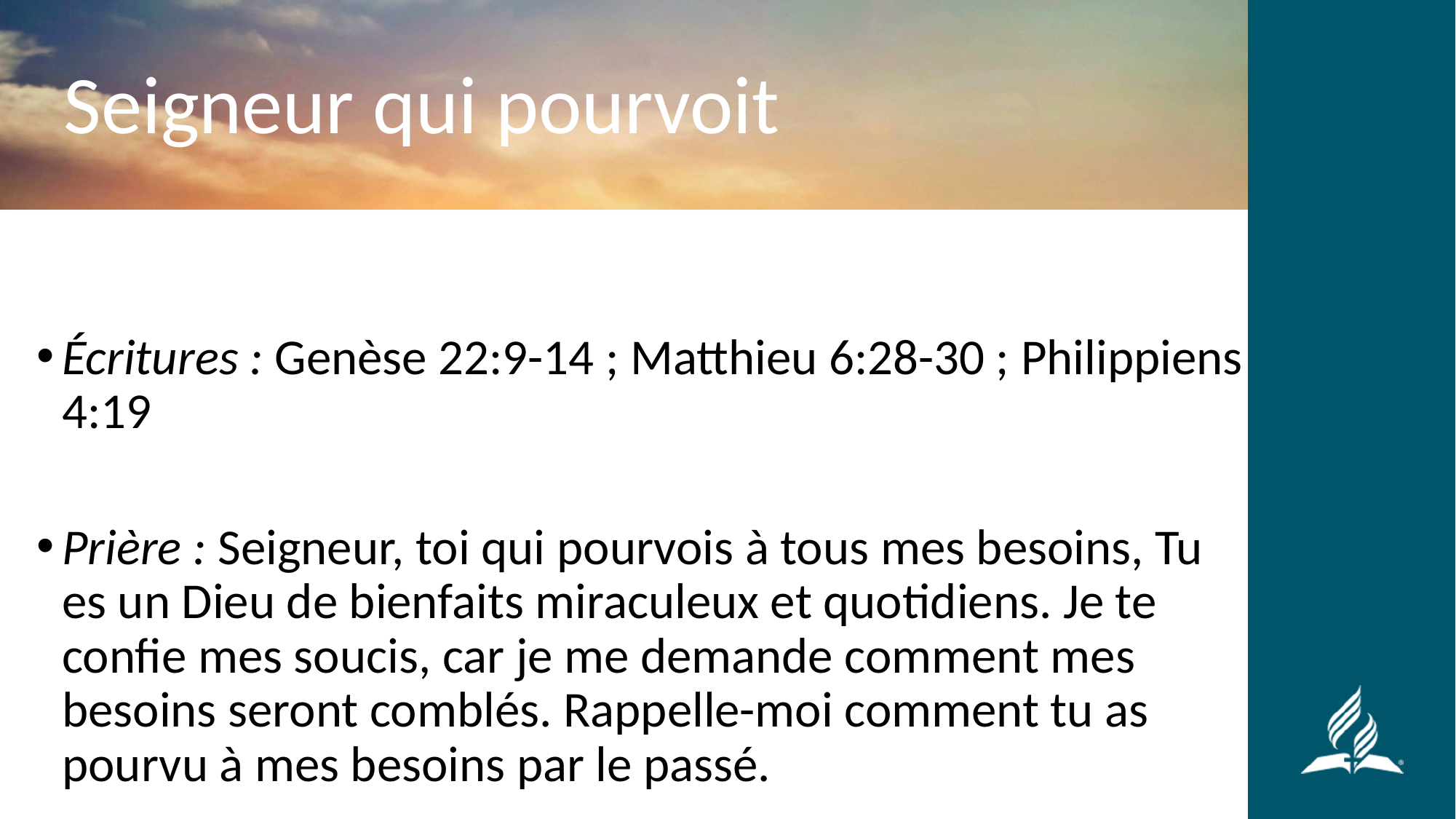

Seigneur qui pourvoit

Écritures : Genèse 22:9-14 ; Matthieu 6:28-30 ; Philippiens 4:19

Prière : Seigneur, toi qui pourvois à tous mes besoins, Tu es un Dieu de bienfaits miraculeux et quotidiens. Je te confie mes soucis, car je me demande comment mes besoins seront comblés. Rappelle-moi comment tu as pourvu à mes besoins par le passé.